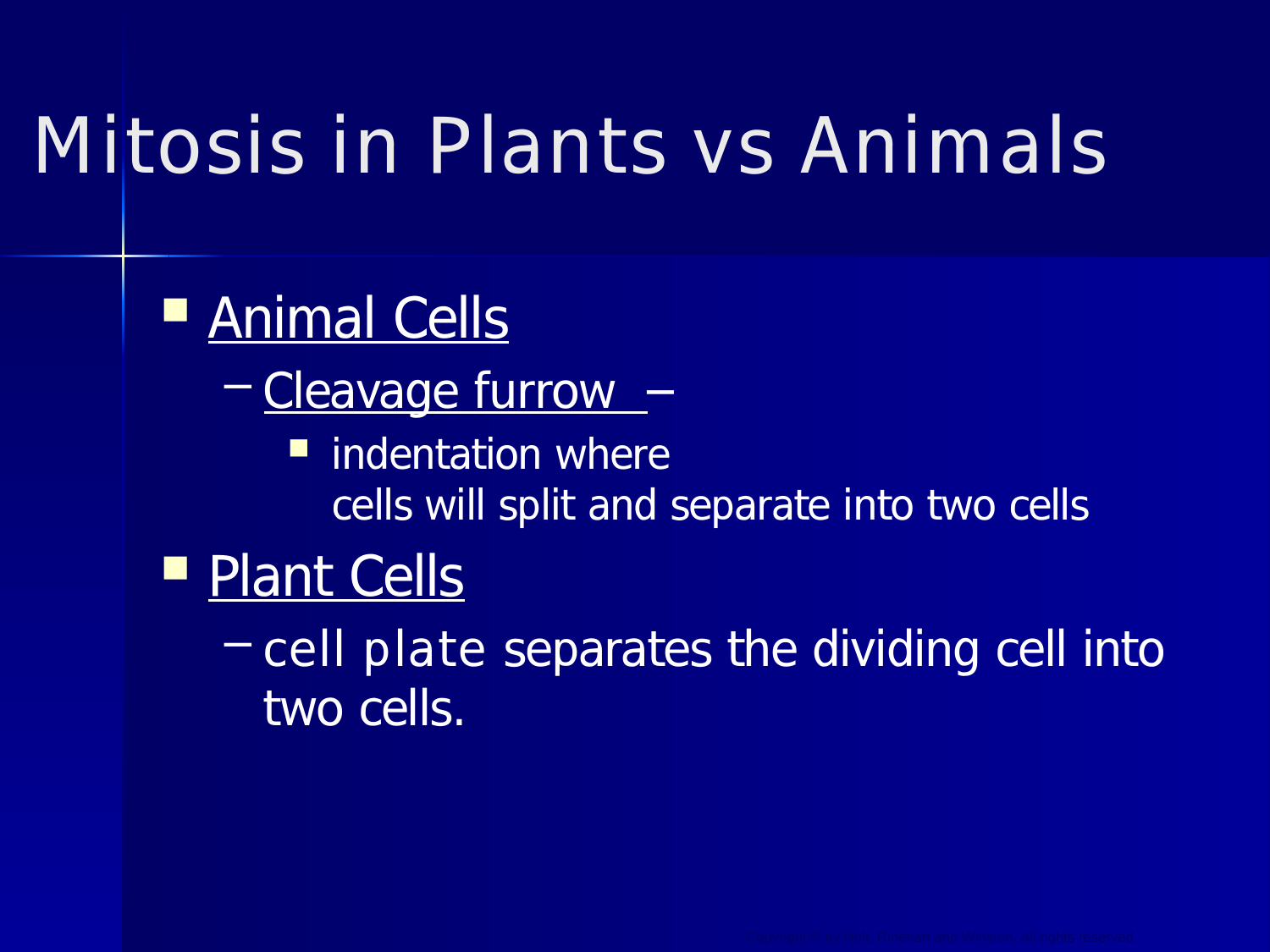

# Mitosis in Plants vs Animals
Animal Cells
Cleavage furrow  –
 indentation where
 cells will split and separate into two cells
Plant Cells
cell plate separates the dividing cell into two cells.